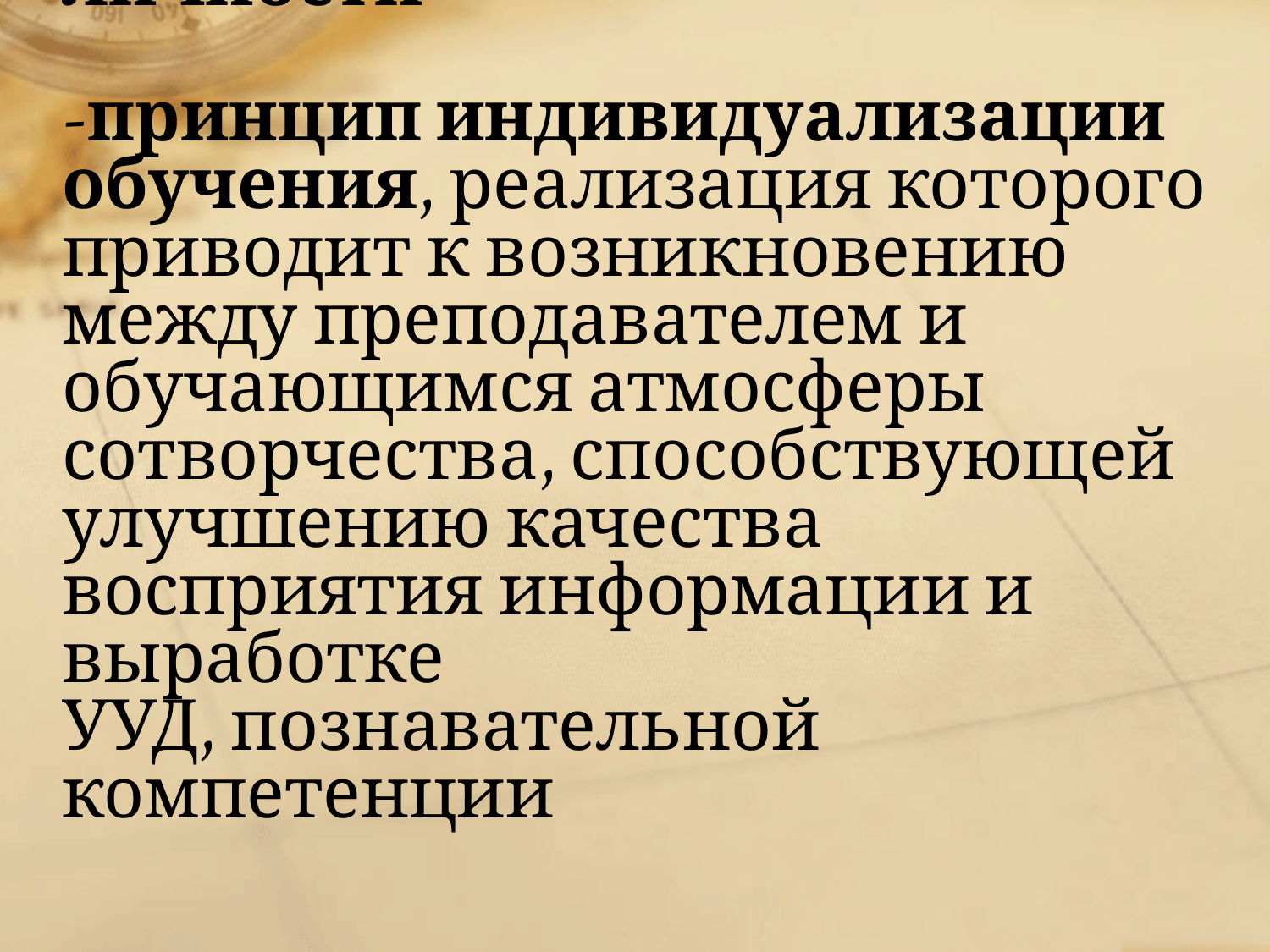

# Принципы, ориентированные на создание  условий для развития личности -принцип индивидуализации обучения, реализация которого приводит к возникновению между преподавателем и обучающимся атмосферы сотворчества, способствующей улучшению качества восприятия информации и выработке УУД, познавательной компетенции